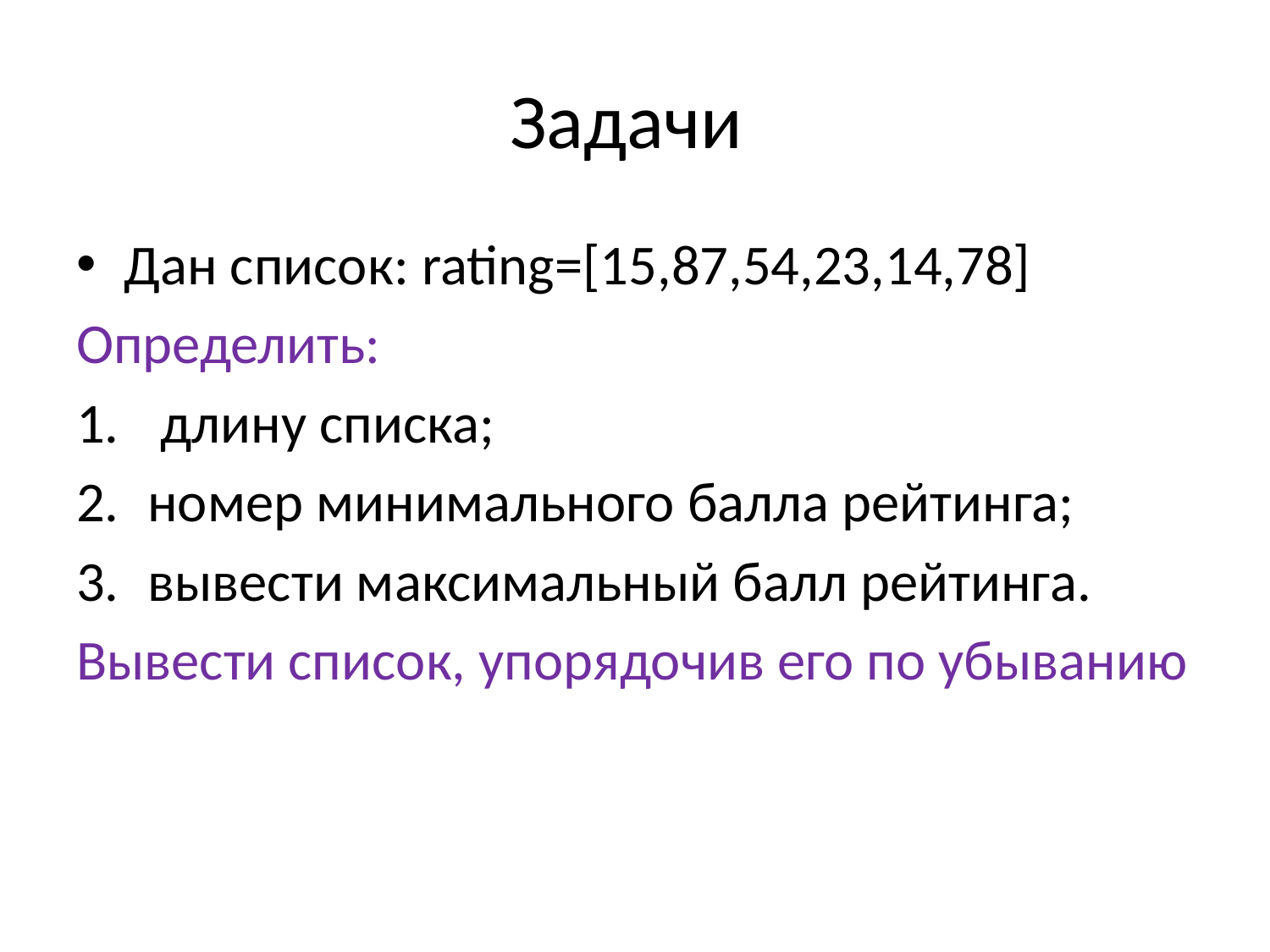

# Задачи
Дан список: rating=[15,87,54,23,14,78]
Определить:
 длину списка;
номер минимального балла рейтинга;
вывести максимальный балл рейтинга.
Вывести список, упорядочив его по убыванию